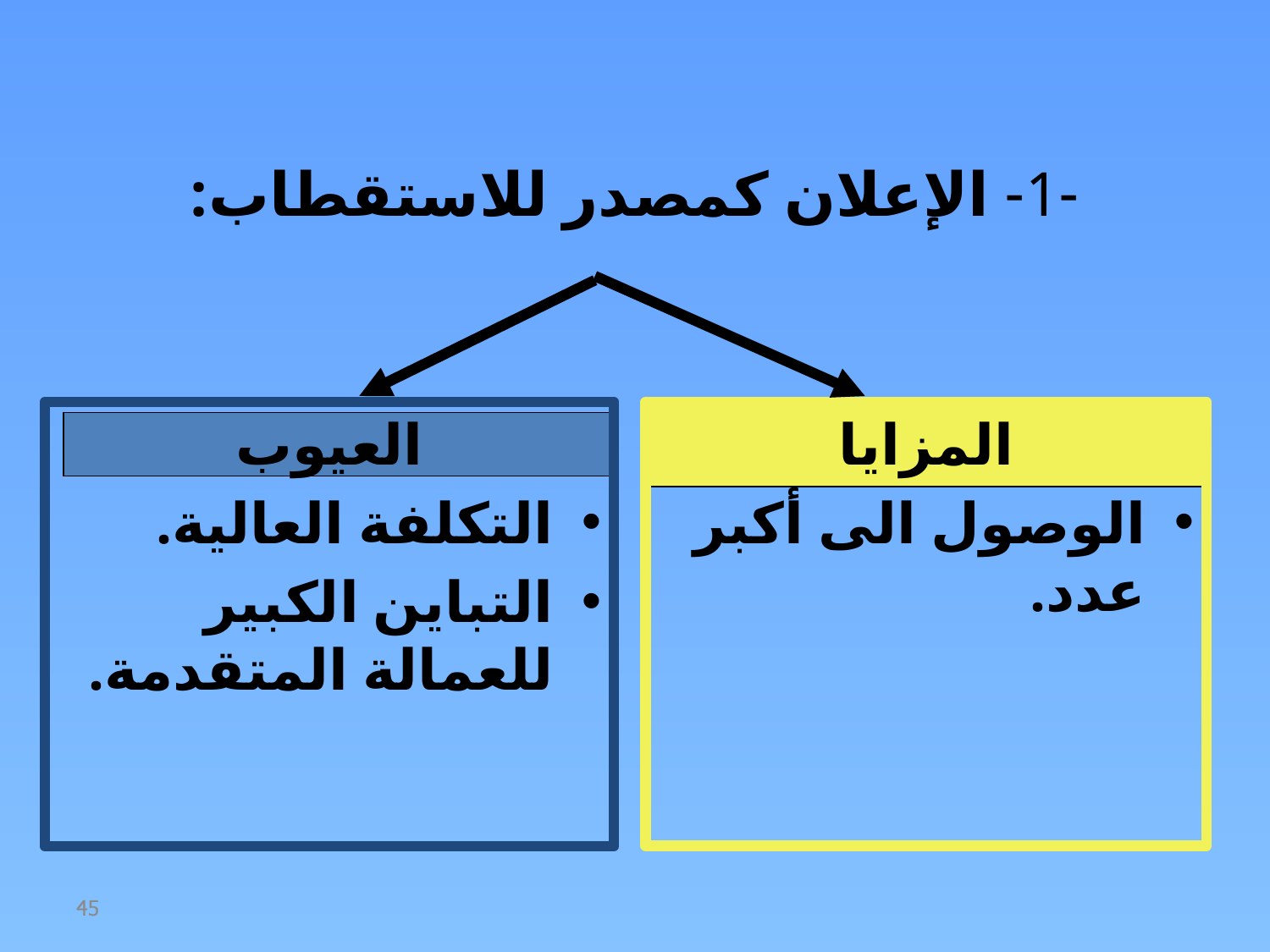

# -1- الإعلان كمصدر للاستقطاب:

العيوب
التكلفة العالية.
التباين الكبير للعمالة المتقدمة.

المزايا
الوصول الى أكبر عدد.

45